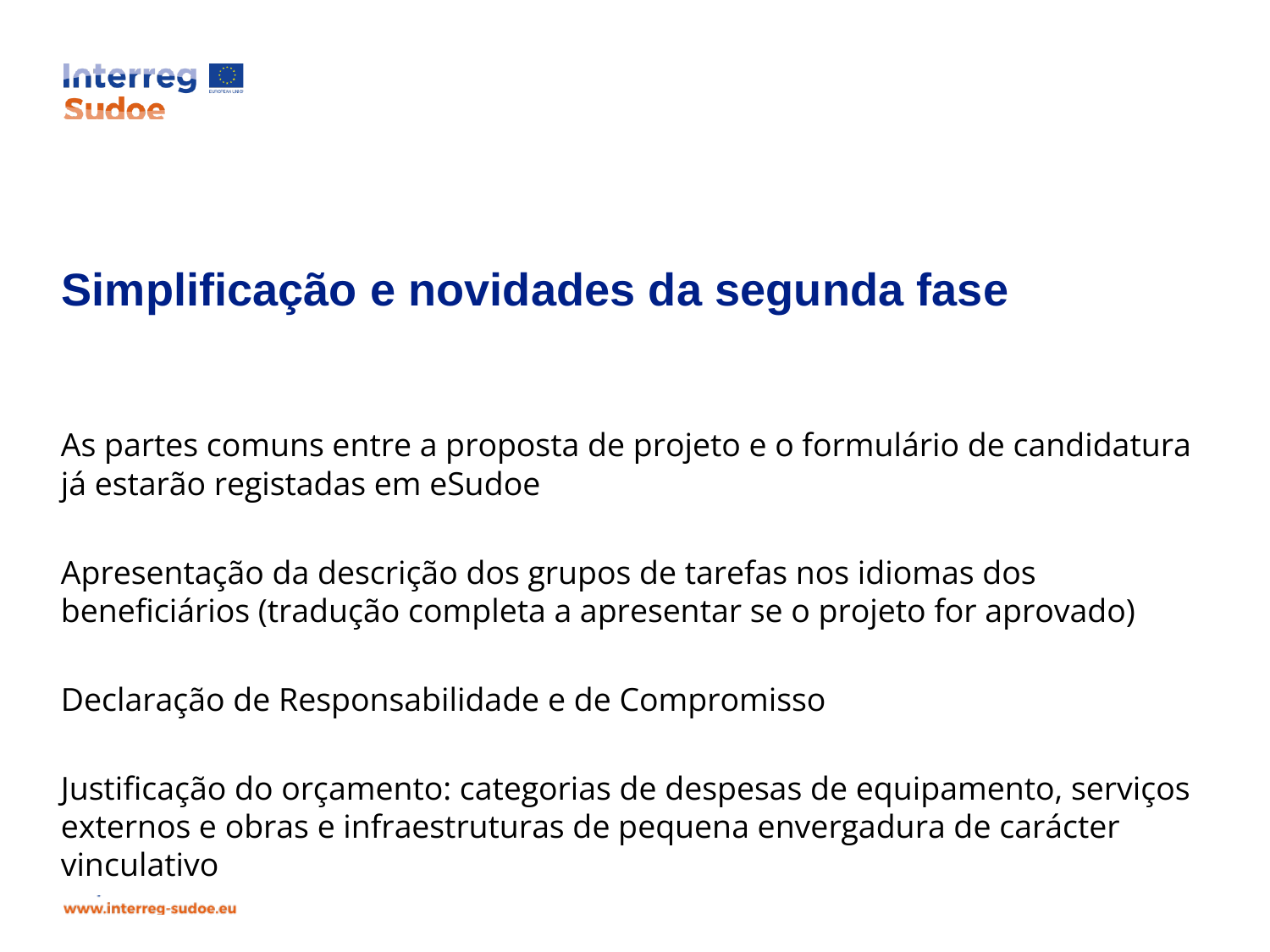

As partes comuns entre a proposta de projeto e o formulário de candidatura já estarão registadas em eSudoe

Apresentação da descrição dos grupos de tarefas nos idiomas dos beneficiários (tradução completa a apresentar se o projeto for aprovado)

Declaração de Responsabilidade e de Compromisso

Justificação do orçamento: categorias de despesas de equipamento, serviços externos e obras e infraestruturas de pequena envergadura de carácter vinculativo
# Simplificação e novidades da segunda fase